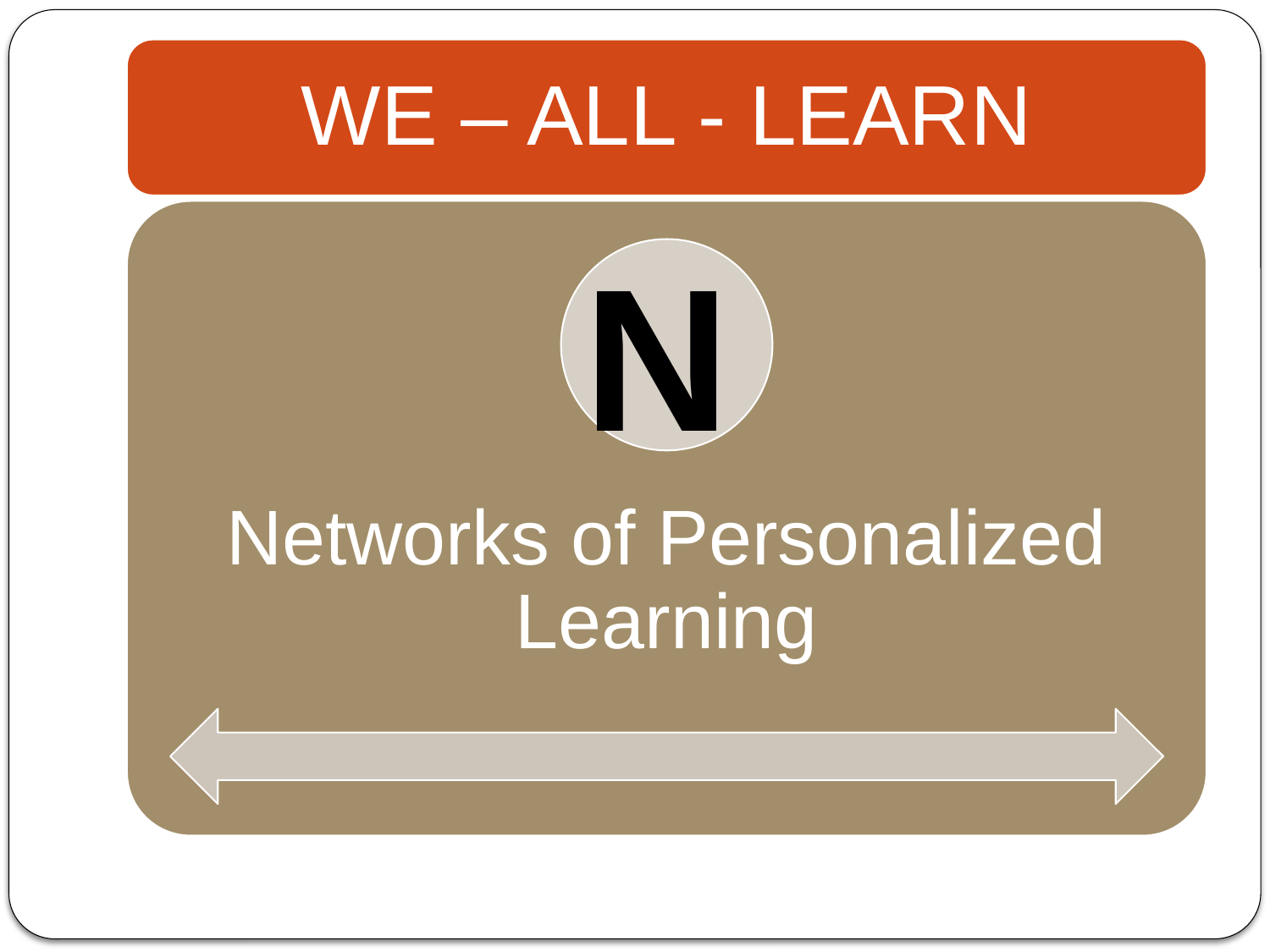

#
WE – ALL - LEARN

Networks of Personalized Learning
N